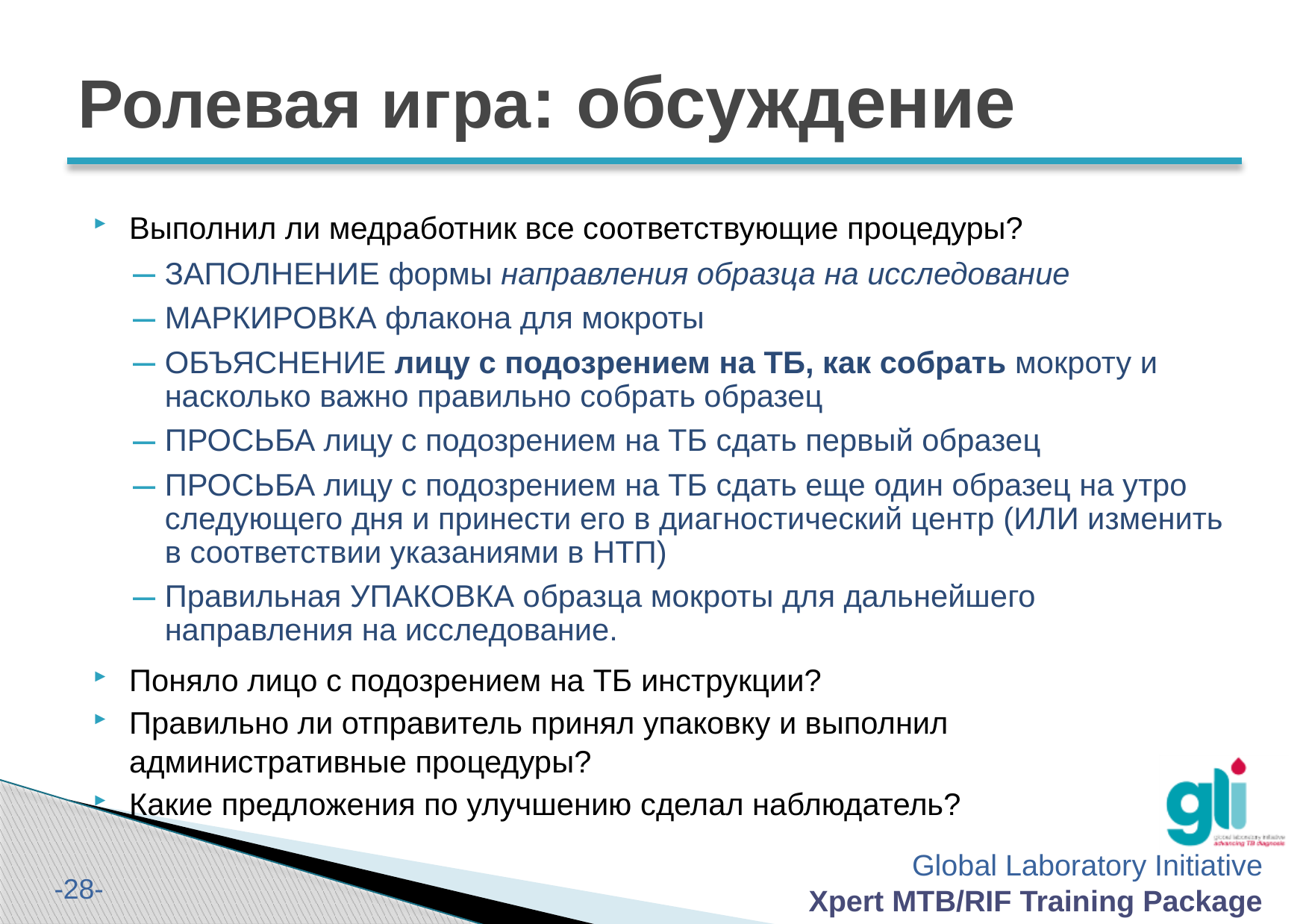

# Ролевая игра: обсуждение
Выполнил ли медработник все соответствующие процедуры?
ЗАПОЛНЕНИЕ формы направления образца на исследование
МАРКИРОВКА флакона для мокроты
ОБЪЯСНЕНИЕ лицу с подозрением на ТБ, как собрать мокроту и насколько важно правильно собрать образец
ПРОСЬБА лицу с подозрением на ТБ сдать первый образец
ПРОСЬБА лицу с подозрением на ТБ сдать еще один образец на утро следующего дня и принести его в диагностический центр (ИЛИ изменить в соответствии указаниями в НТП)
Правильная УПАКОВКА образца мокроты для дальнейшего направления на исследование.
Поняло лицо с подозрением на ТБ инструкции?
Правильно ли отправитель принял упаковку и выполнил административные процедуры?
Какие предложения по улучшению сделал наблюдатель?